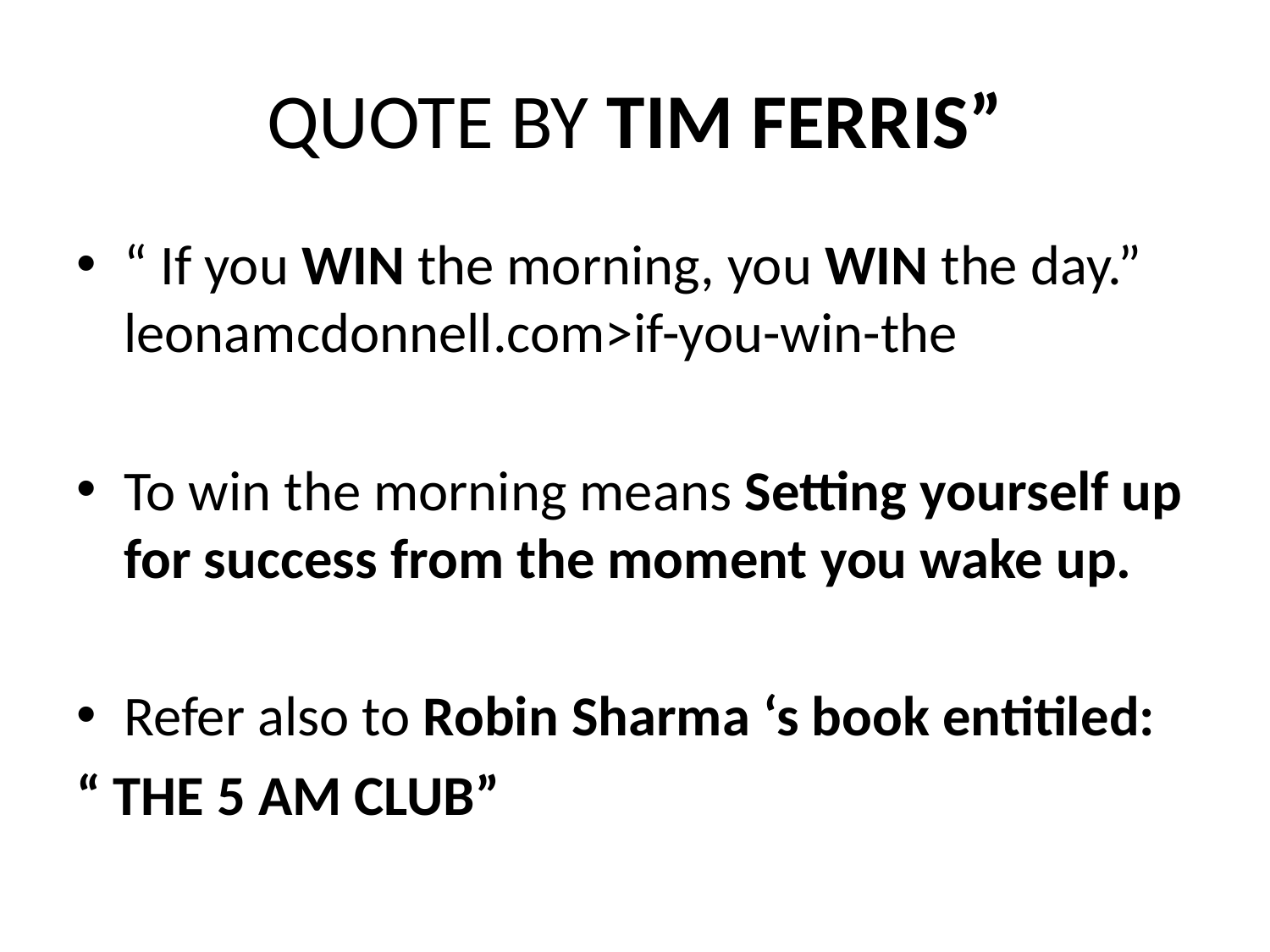

# QUOTE BY TIM FERRIS”
“ If you WIN the morning, you WIN the day.”     leonamcdonnell.com>if-you-win-the

To win the morning means Setting yourself up for success from the moment you wake up.

Refer also to Robin Sharma ‘s book entitiled:
“ THE 5 AM CLUB”